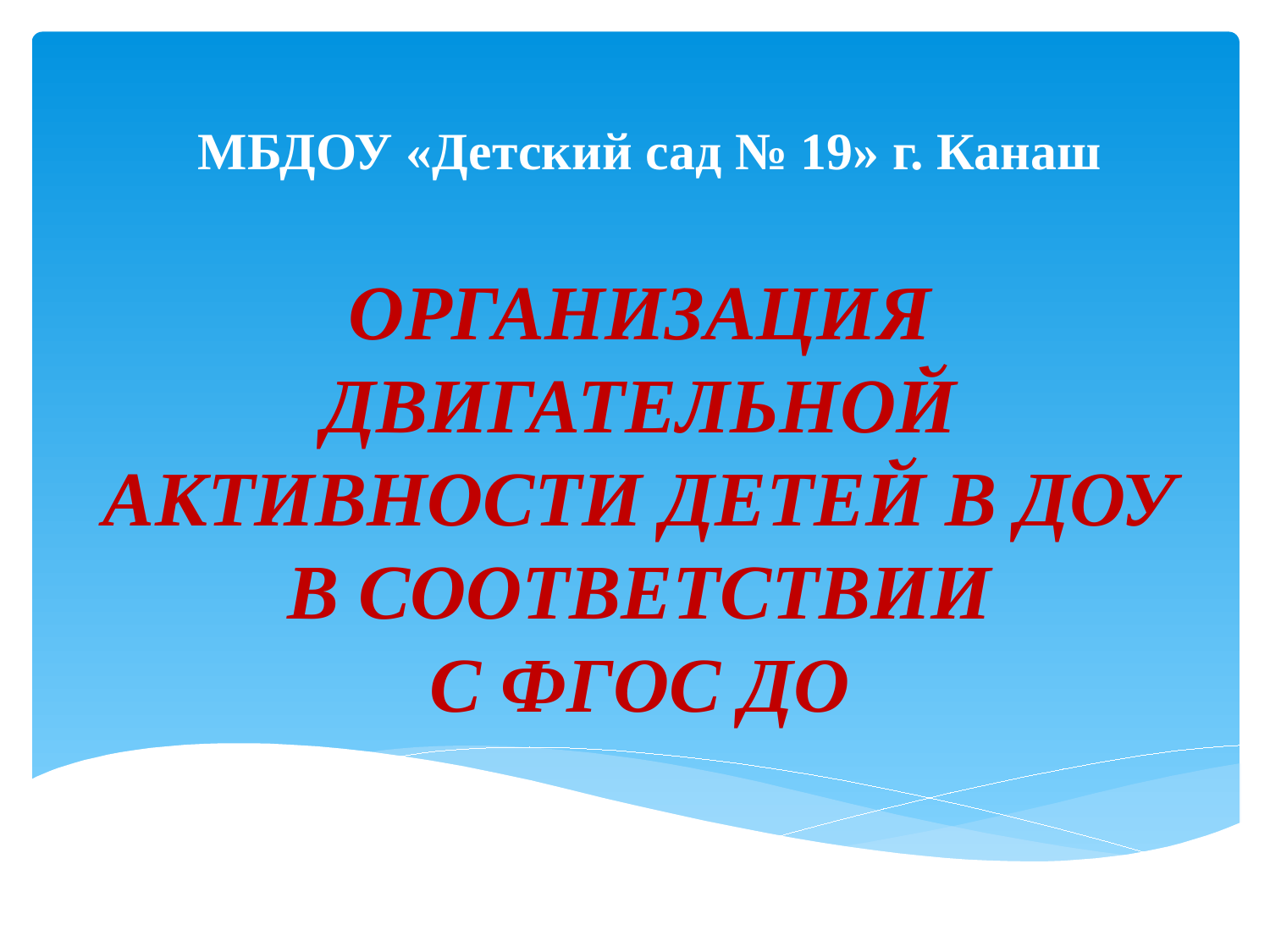

# МБДОУ «Детский сад № 19» г. Канаш
Организация двигательной активности детей в ДОУ
в соответствии
с ФГОС ДО